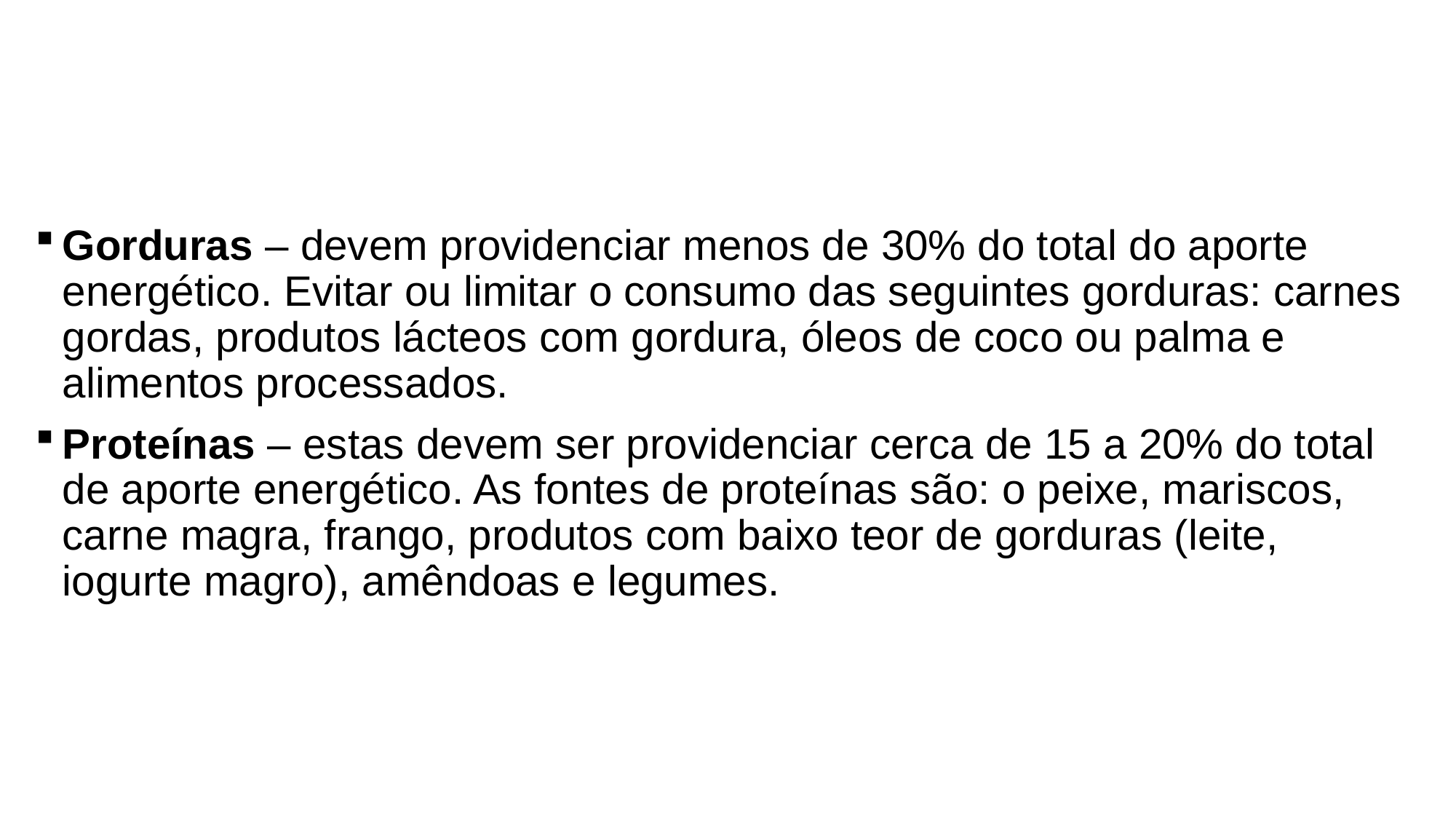

#
Gorduras – devem providenciar menos de 30% do total do aporte energético. Evitar ou limitar o consumo das seguintes gorduras: carnes gordas, produtos lácteos com gordura, óleos de coco ou palma e alimentos processados.
Proteínas – estas devem ser providenciar cerca de 15 a 20% do total de aporte energético. As fontes de proteínas são: o peixe, mariscos, carne magra, frango, produtos com baixo teor de gorduras (leite, iogurte magro), amêndoas e legumes.